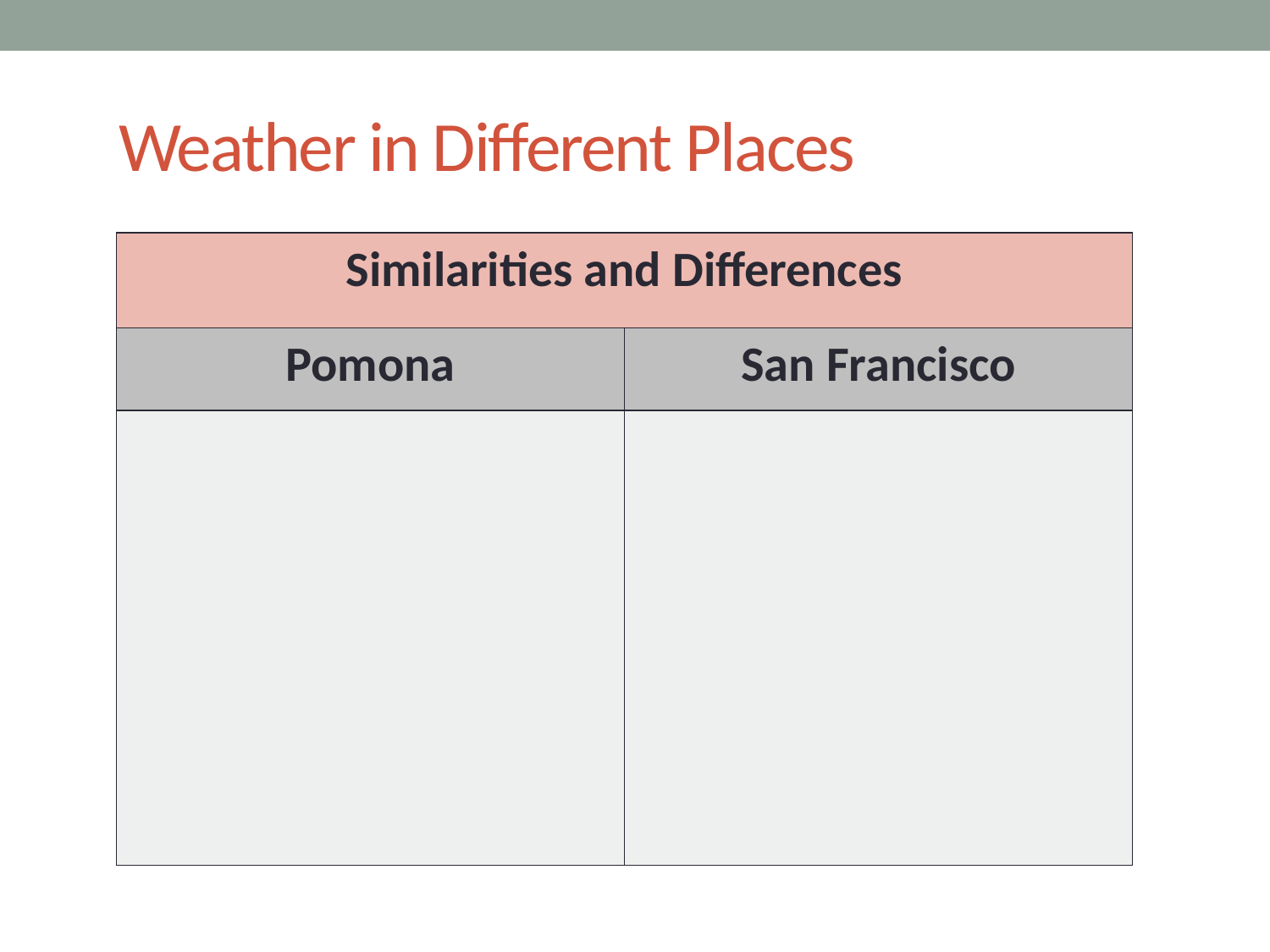

# Weather in Different Places

| Similarities and Differences |  |
| --- | --- |
| Pomona | San Francisco |
|  |  |